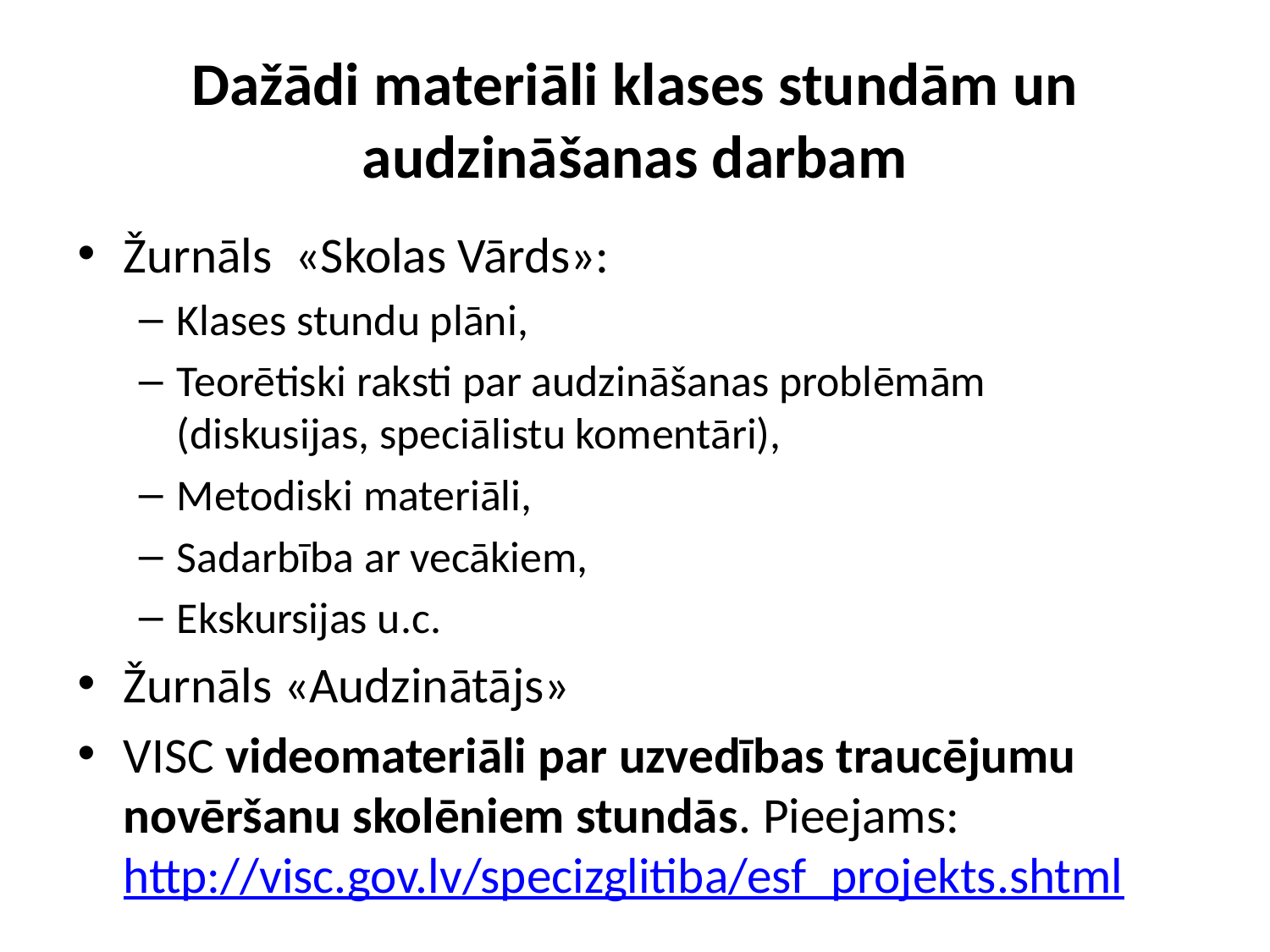

# Dažādi materiāli klases stundām un audzināšanas darbam
Žurnāls  «Skolas Vārds»:
Klases stundu plāni,
Teorētiski raksti par audzināšanas problēmām (diskusijas, speciālistu komentāri),
Metodiski materiāli,
Sadarbība ar vecākiem,
Ekskursijas u.c.
Žurnāls «Audzinātājs»
VISC videomateriāli par uzvedības traucējumu novēršanu skolēniem stundās. Pieejams: http://visc.gov.lv/specizglitiba/esf_projekts.shtml